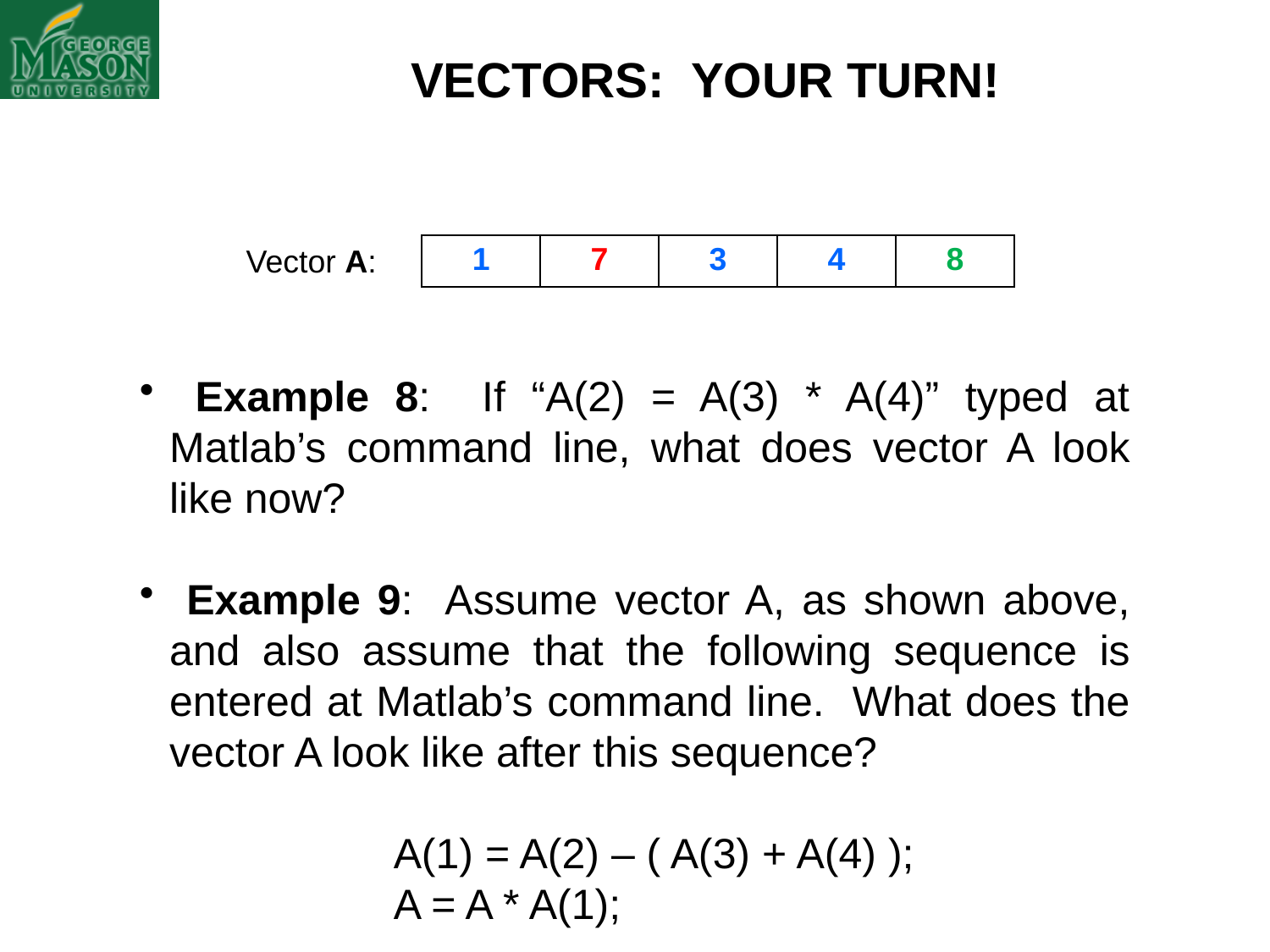

VECTORS:  YOUR TURN!
Vector A:
| 1 | 7 | 3 | 4 | 8 |
| --- | --- | --- | --- | --- |
 Example 8:  If “A(2) = A(3) * A(4)” typed at Matlab’s command line, what does vector A look like now?

 Example 9:  Assume vector A, as shown above, and also assume that the following sequence is entered at Matlab’s command line.  What does the vector A look like after this sequence?

		A(1) = A(2) – ( A(3) + A(4) );
		A = A * A(1);